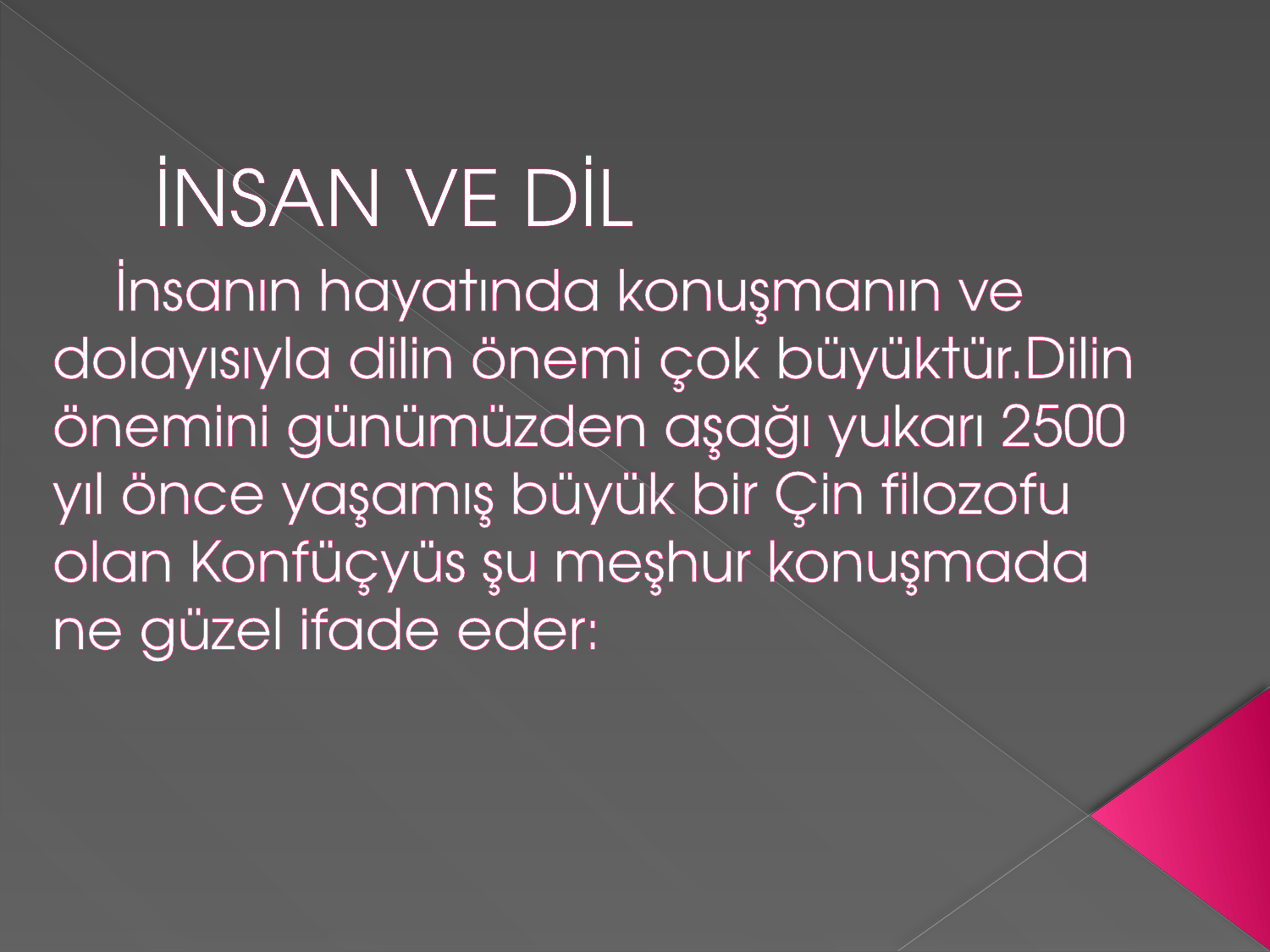

# İNSAN VE DİL
    İnsanın hayatında konuşmanın ve dolayısıyla dilin önemi çok büyüktür.Dilin önemini günümüzden aşağı yukarı 2500 yıl önce yaşamış büyük bir Çin filozofu olan Konfüçyüs şu meşhur konuşmada ne güzel ifade eder: